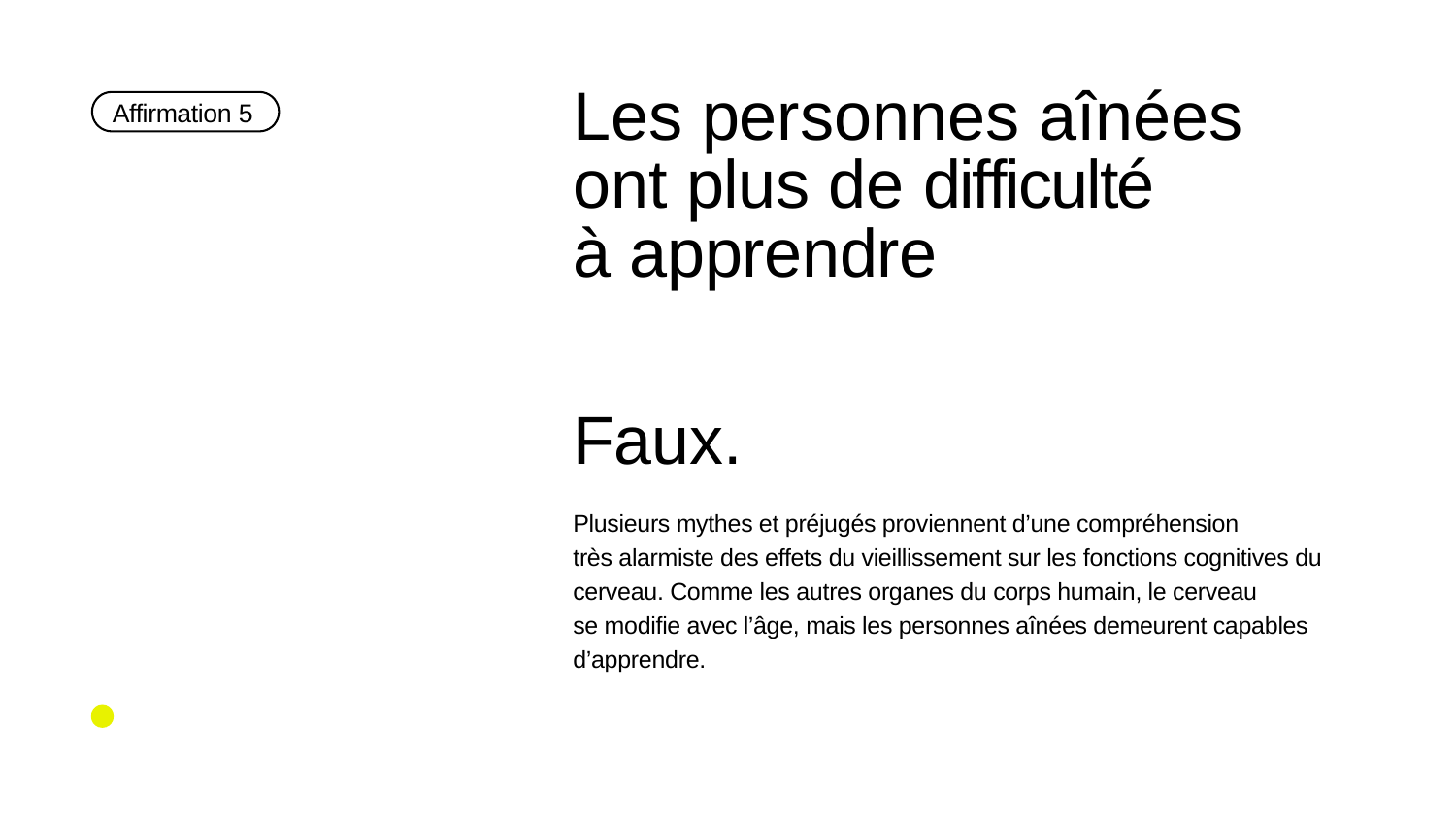

Les personnes aînées
ont plus de difficulté
à apprendre

Affirmation 5
Faux.
Plusieurs mythes et préjugés proviennent d’une compréhension
très alarmiste des effets du vieillissement sur les fonctions cognitives du cerveau. Comme les autres organes du corps humain, le cerveau
se modifie avec l’âge, mais les personnes aînées demeurent capables d’apprendre.